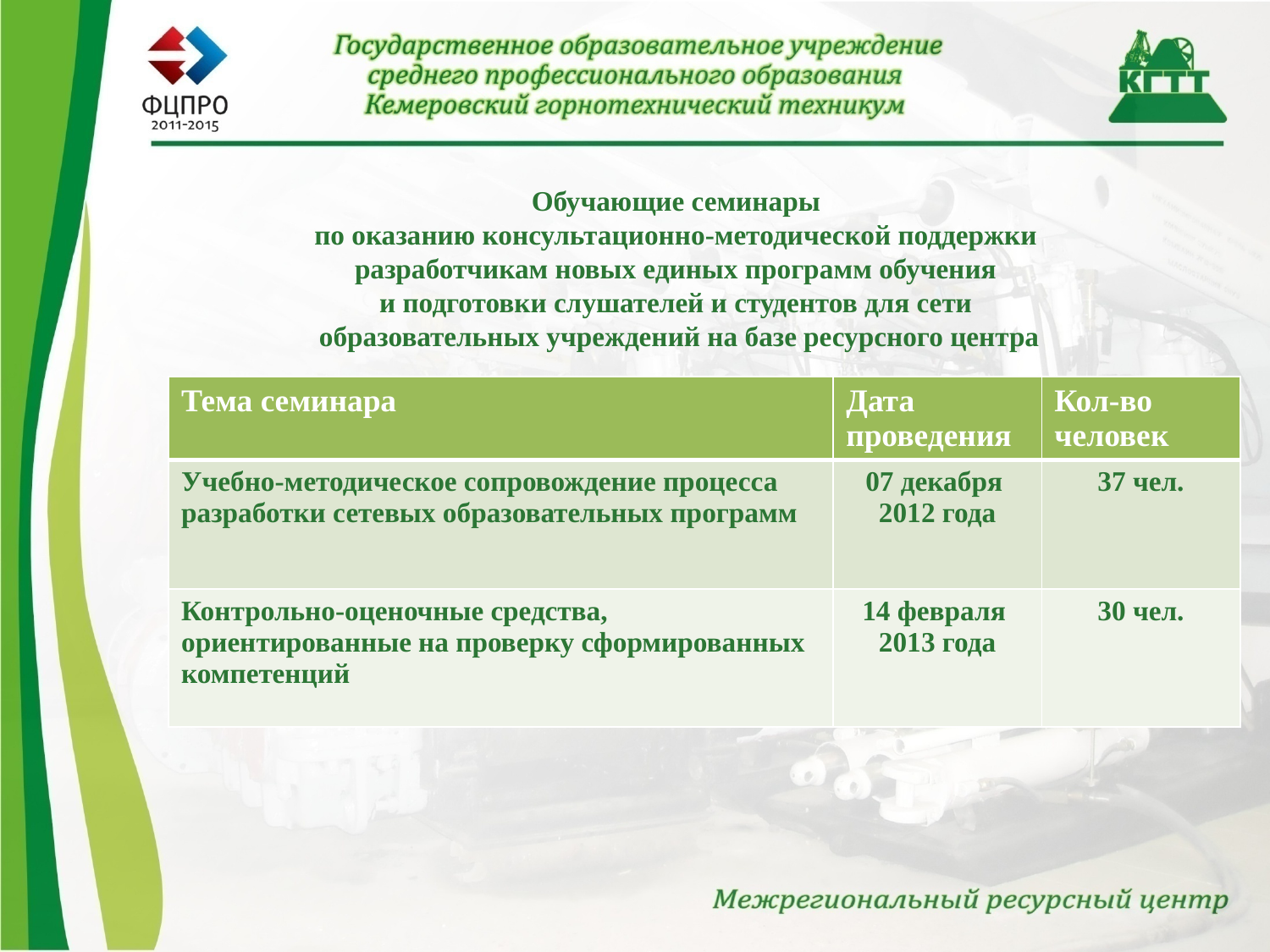

# Обучающие семинары по оказанию консультационно-методической поддержки разработчикам новых единых программ обучения и подготовки слушателей и студентов для сети образовательных учреждений на базе ресурсного центра
| Тема семинара | Дата проведения | Кол-во человек |
| --- | --- | --- |
| Учебно-методическое сопровождение процесса разработки сетевых образовательных программ | 07 декабря 2012 года | 37 чел. |
| Контрольно-оценочные средства, ориентированные на проверку сформированных компетенций | 14 февраля 2013 года | 30 чел. |